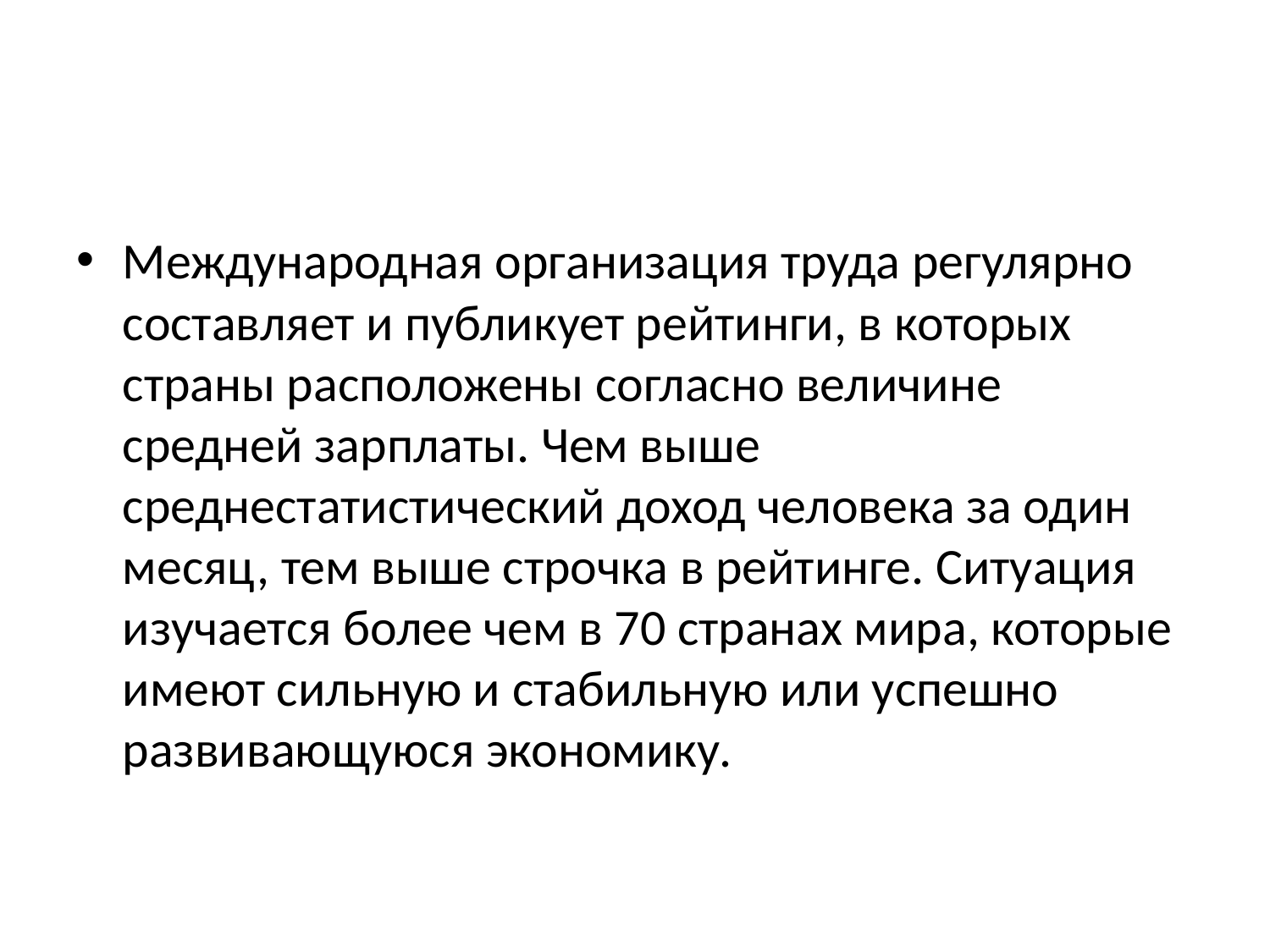

#
Международная организация труда регулярно составляет и публикует рейтинги, в которых страны расположены согласно величине средней зарплаты. Чем выше среднестатистический доход человека за один месяц, тем выше строчка в рейтинге. Ситуация изучается более чем в 70 странах мира, которые имеют сильную и стабильную или успешно развивающуюся экономику.